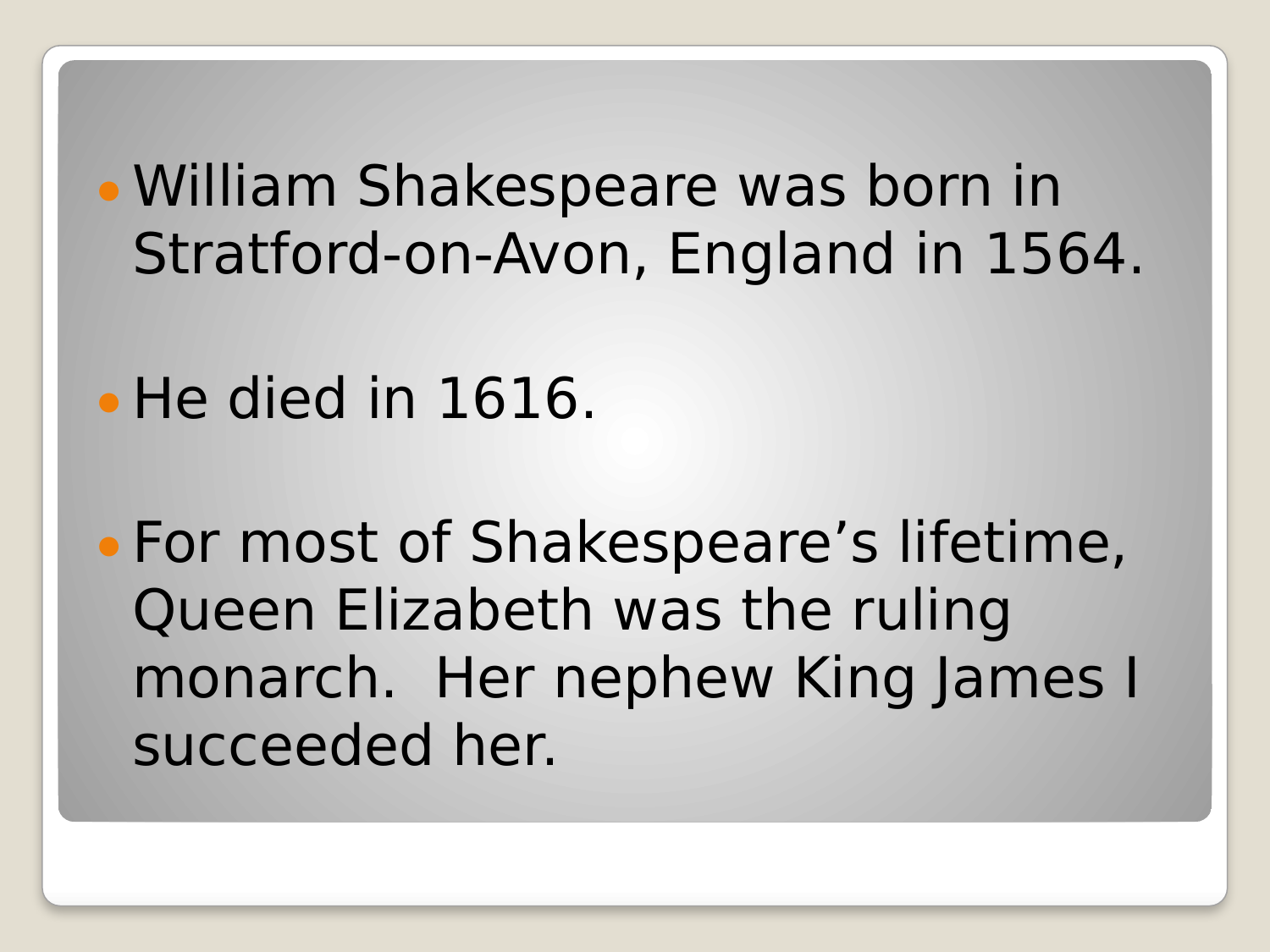

William Shakespeare was born in Stratford-on-Avon, England in 1564.

He died in 1616.

For most of Shakespeare’s lifetime, Queen Elizabeth was the ruling monarch.  Her nephew King James I succeeded her.

#